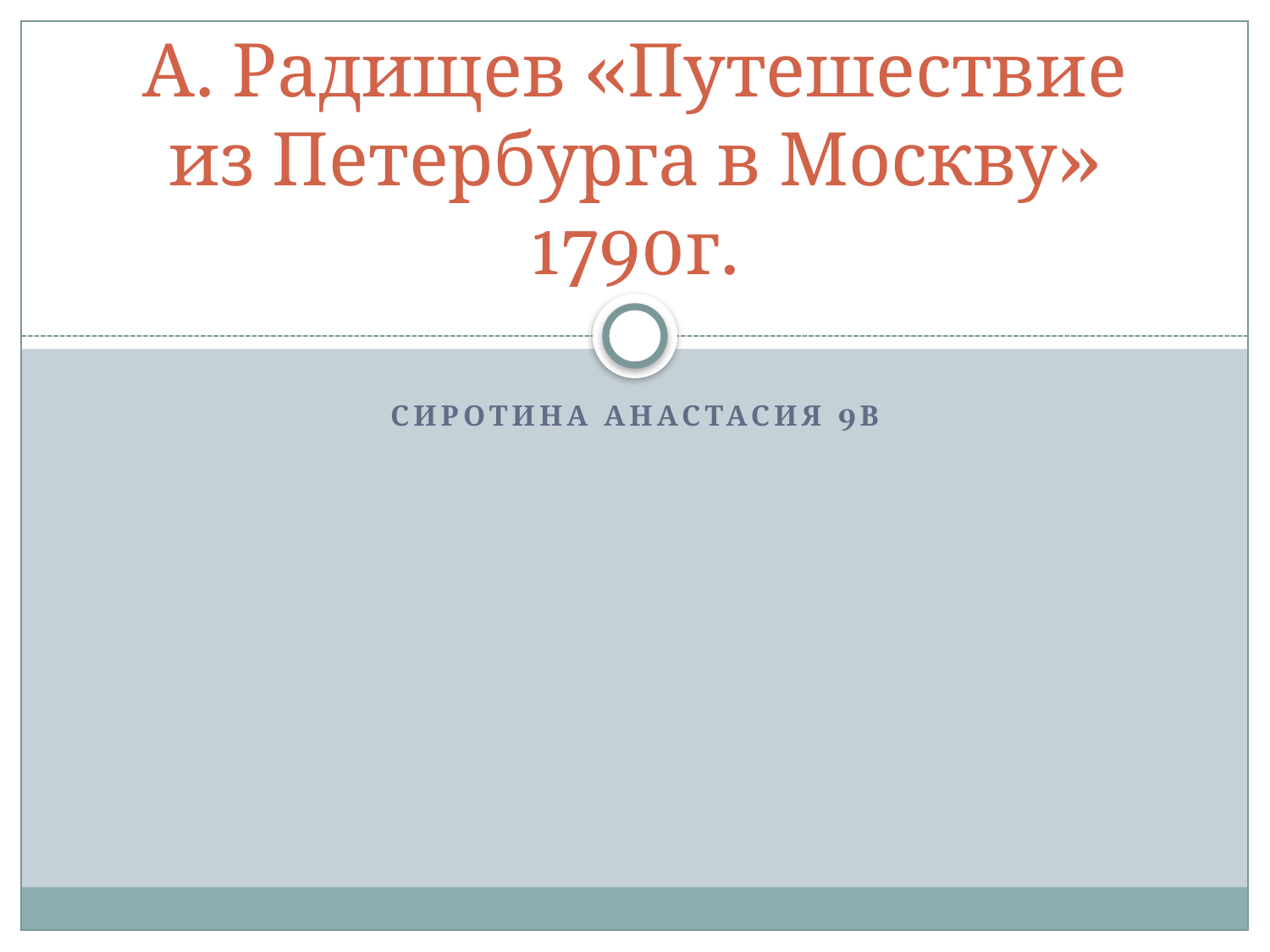

# А. Радищев «Путешествие из Петербурга в Москву» 1790г.
Сиротина Анастасия 9в